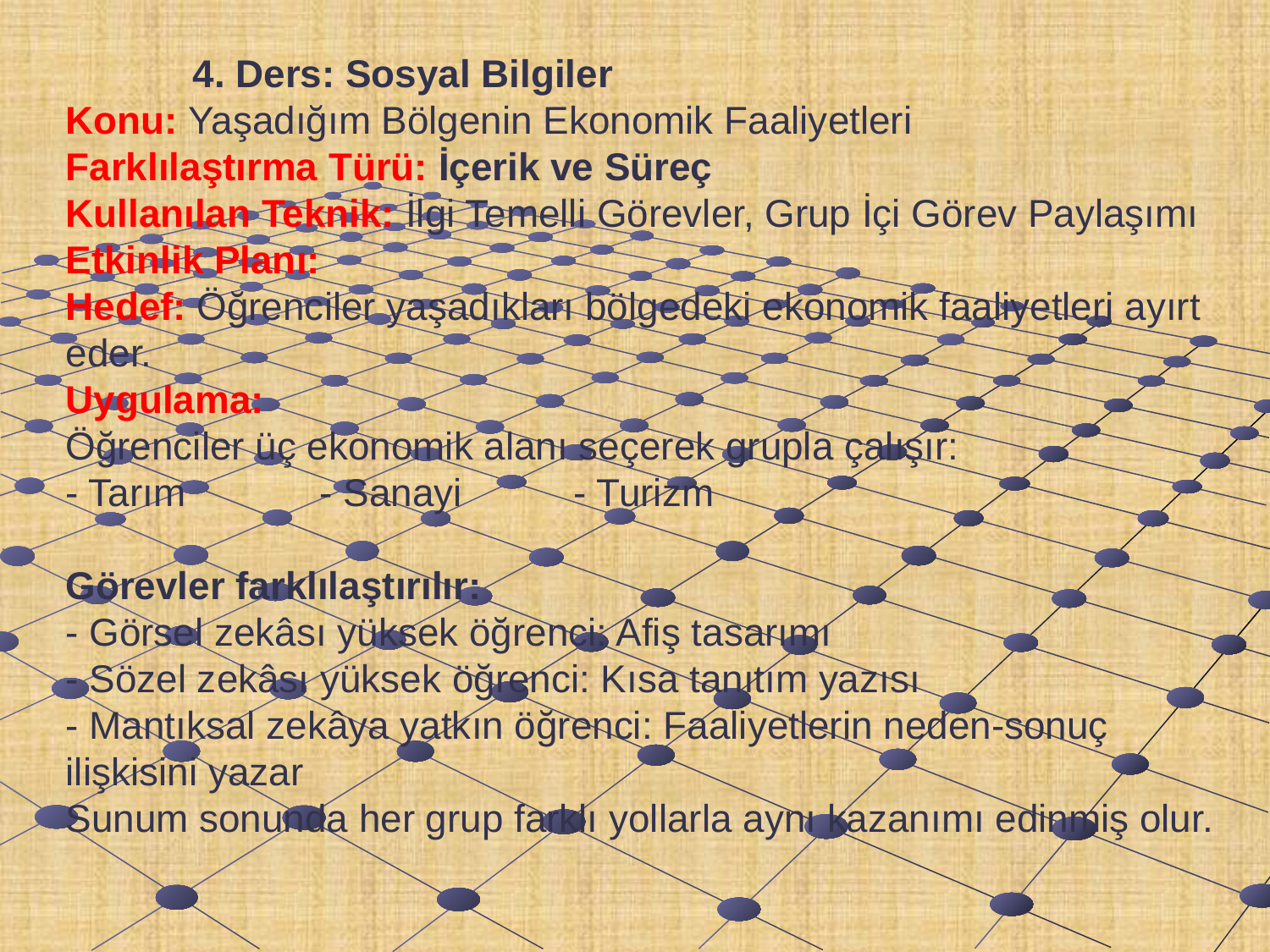

# 4. Ders: Sosyal Bilgiler Konu: Yaşadığım Bölgenin Ekonomik Faaliyetleri Farklılaştırma Türü: İçerik ve Süreç Kullanılan Teknik: İlgi Temelli Görevler, Grup İçi Görev Paylaşımı Etkinlik Planı: Hedef: Öğrenciler yaşadıkları bölgedeki ekonomik faaliyetleri ayırt eder. Uygulama: Öğrenciler üç ekonomik alanı seçerek grupla çalışır: - Tarım		- Sanayi	- Turizm Görevler farklılaştırılır: - Görsel zekâsı yüksek öğrenci: Afiş tasarımı - Sözel zekâsı yüksek öğrenci: Kısa tanıtım yazısı - Mantıksal zekâya yatkın öğrenci: Faaliyetlerin neden-sonuç ilişkisini yazar Sunum sonunda her grup farklı yollarla aynı kazanımı edinmiş olur.